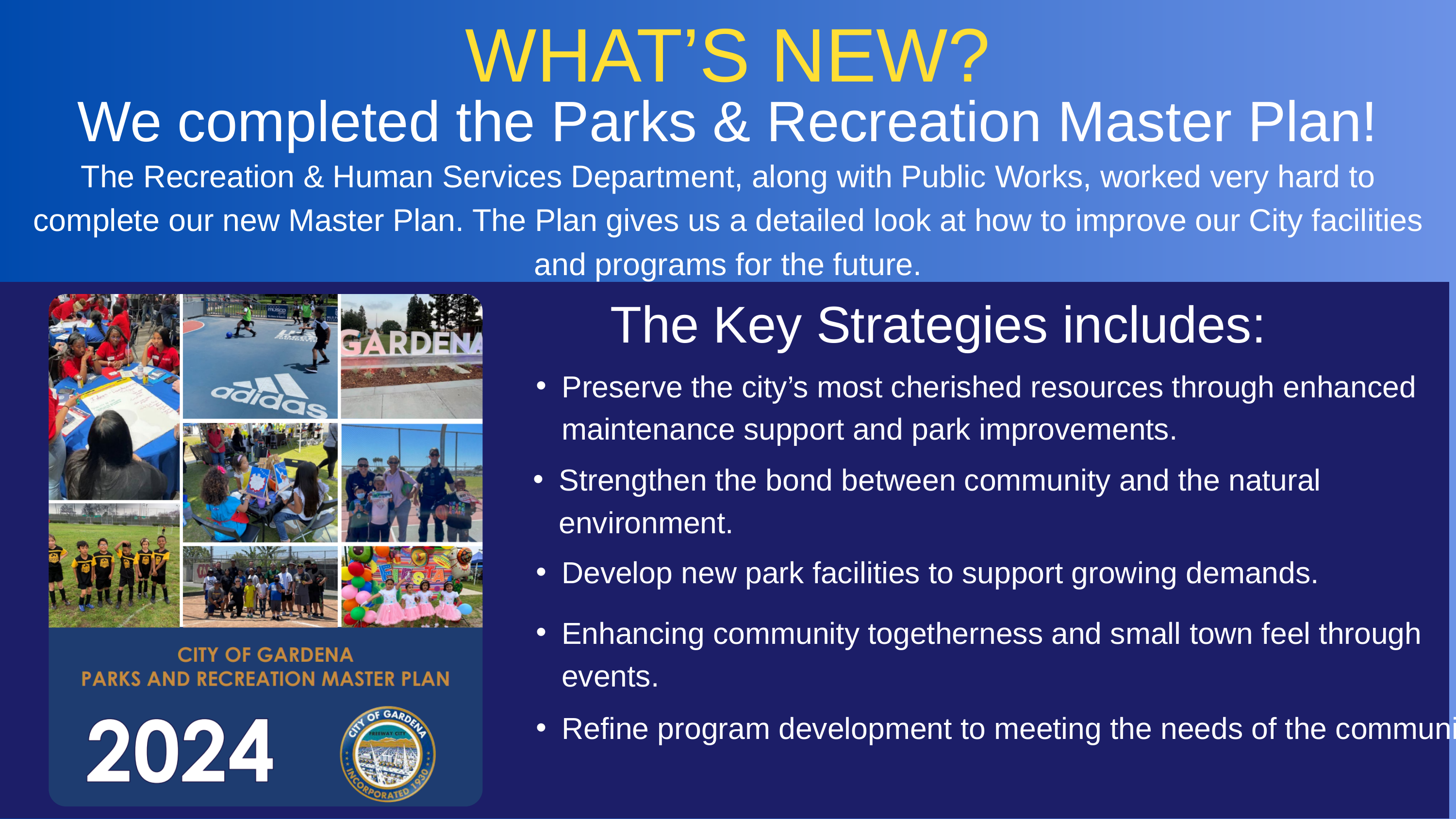

WHAT’S NEW?
We completed the Parks & Recreation Master Plan!
The Recreation & Human Services Department, along with Public Works, worked very hard to complete our new Master Plan. The Plan gives us a detailed look at how to improve our City facilities and programs for the future.
The Key Strategies includes:

Preserve the city’s most cherished resources through enhanced maintenance support and park improvements.
Strengthen the bond between community and the natural environment.
Develop new park facilities to support growing demands.
Enhancing community togetherness and small town feel through events.
Refine program development to meeting the needs of the community.